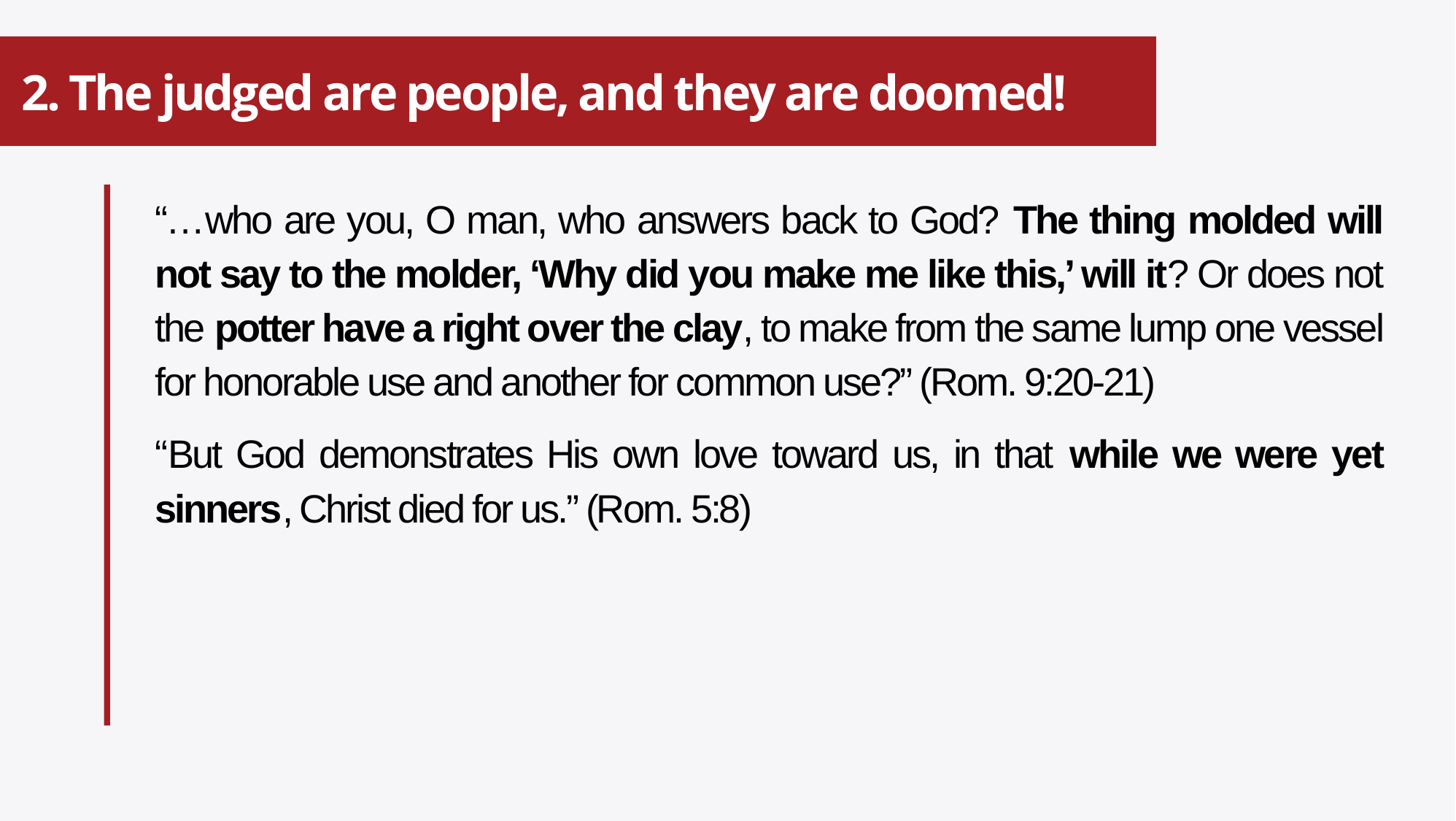

# 2. The judged are people, and they are doomed!
“…who are you, O man, who answers back to God? The thing molded will not say to the molder, ‘Why did you make me like this,’ will it? Or does not the potter have a right over the clay, to make from the same lump one vessel for honorable use and another for common use?” (Rom. 9:20-21)
“But God demonstrates His own love toward us, in that while we were yet sinners, Christ died for us.” (Rom. 5:8)